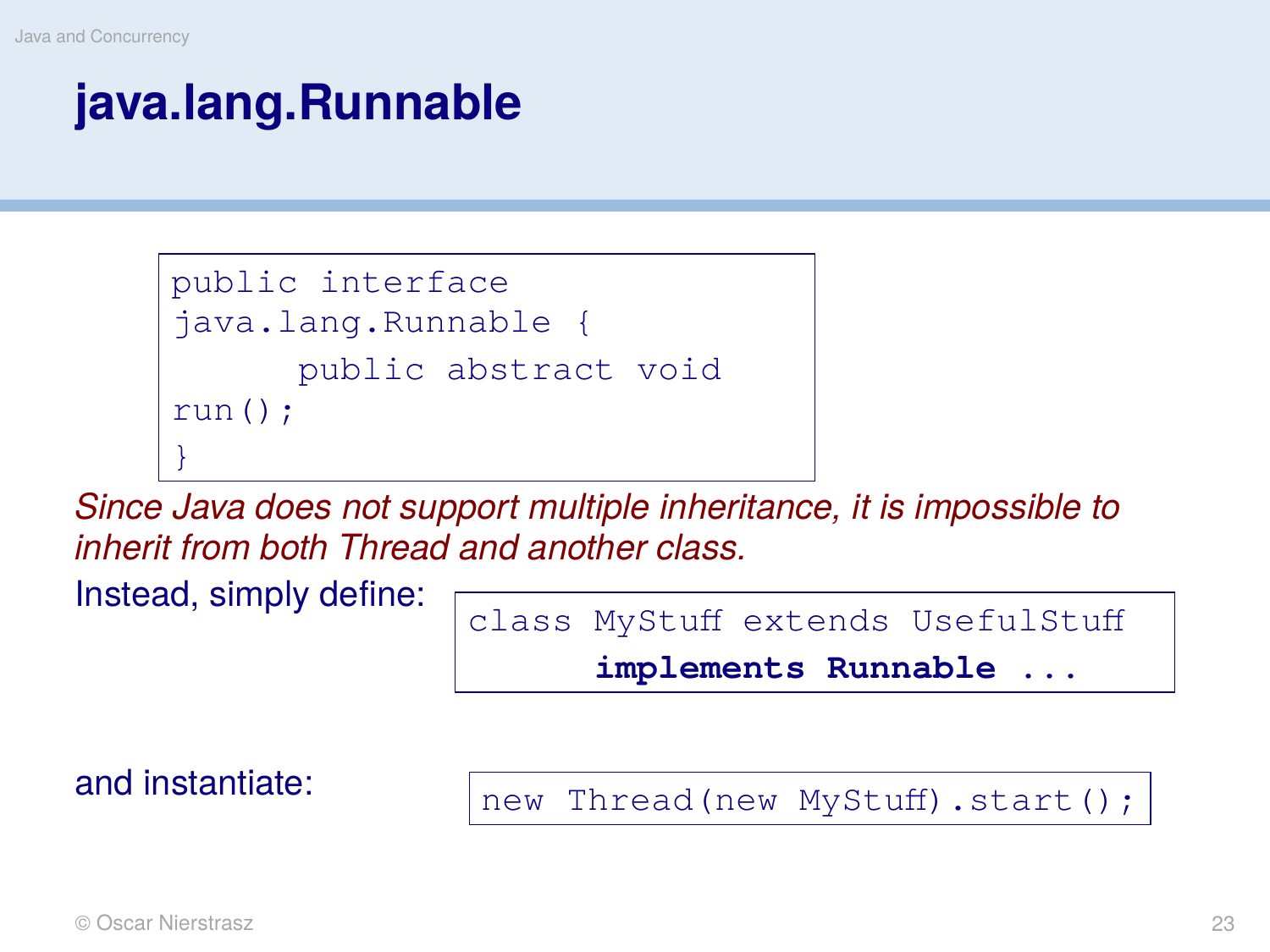

Java and Concurrency
# java.lang.Runnable
public interface java.lang.Runnable {
	public abstract void run();
}
Since Java does not support multiple inheritance, it is impossible to inherit from both Thread and another class.
Instead, simply define:

and instantiate:
class MyStuff extends UsefulStuff
	implements Runnable ...
new Thread(new MyStuff).start();
© Oscar Nierstrasz
23